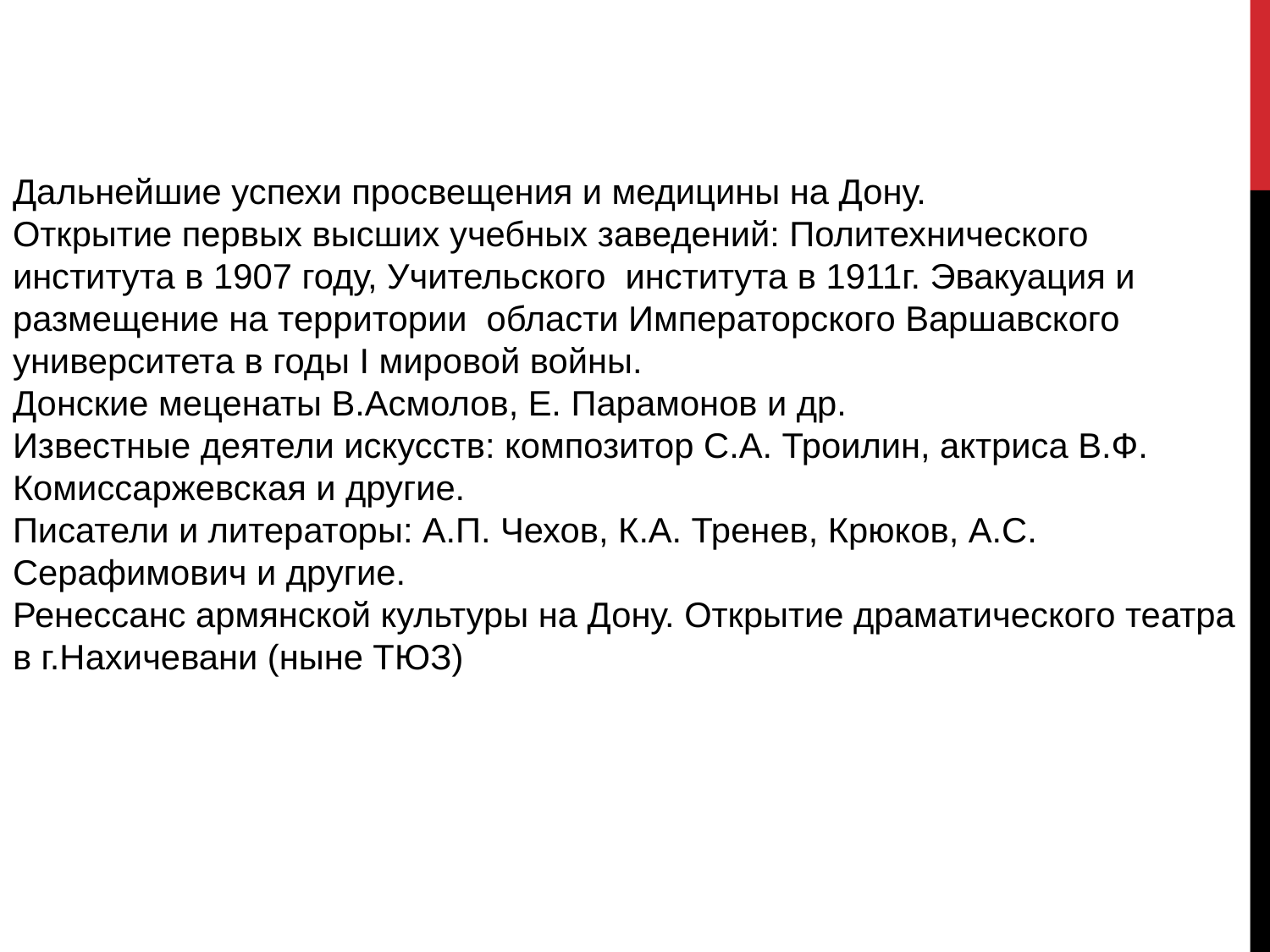

Дальнейшие успехи просвещения и медицины на Дону.
Открытие первых высших учебных заведений: Политехнического института в 1907 году, Учительского  института в 1911г. Эвакуация и размещение на территории  области Императорского Варшавского университета в годы I мировой войны.
Донские меценаты В.Асмолов, Е. Парамонов и др.
Известные деятели искусств: композитор С.А. Троилин, актриса В.Ф. Комиссаржевская и другие.
Писатели и литераторы: А.П. Чехов, К.А. Тренев, Крюков, А.С. Серафимович и другие.
Ренессанс армянской культуры на Дону. Открытие драматического театра в г.Нахичевани (ныне ТЮЗ)